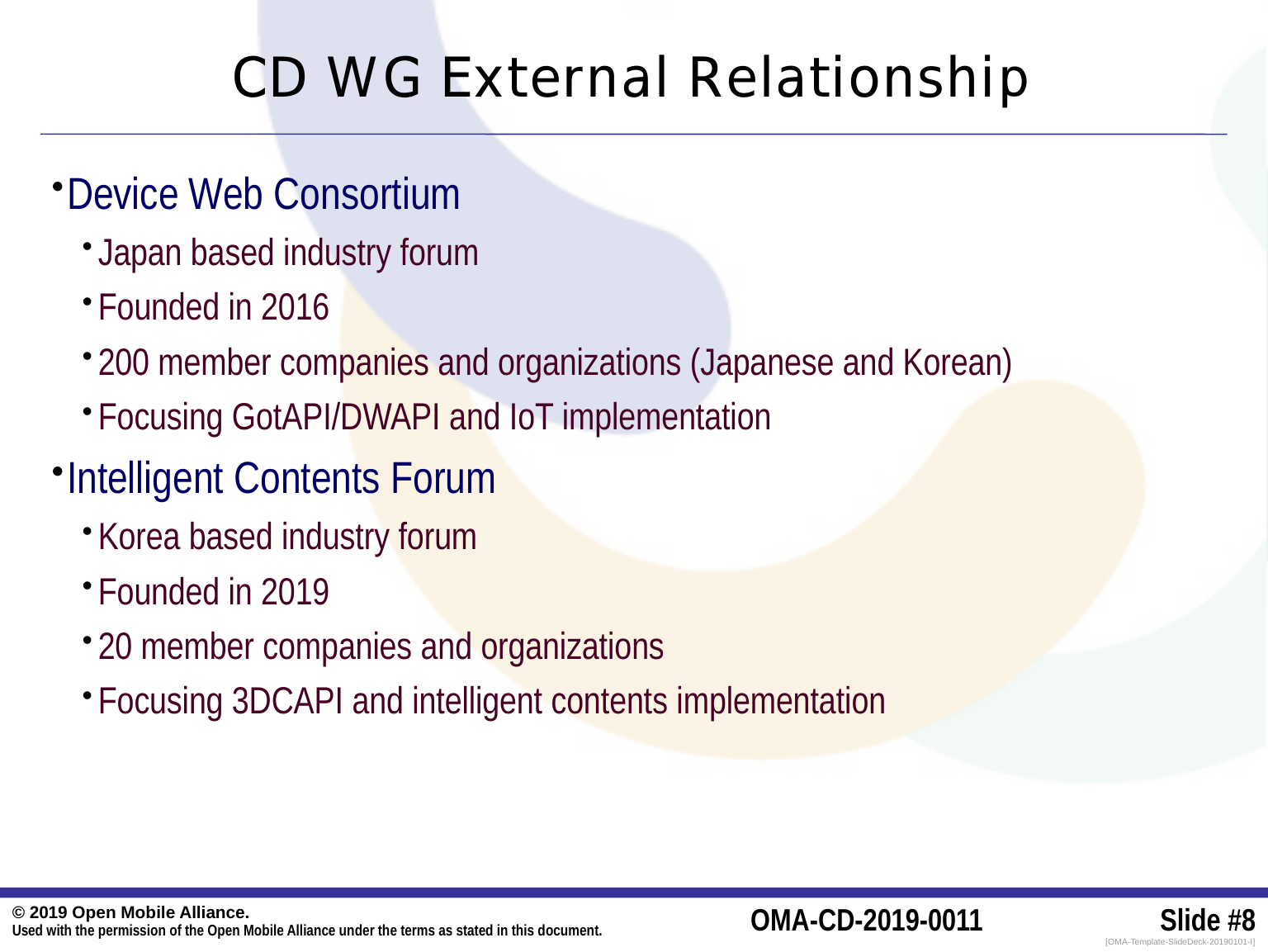

# CD WG External Relationship
Device Web Consortium
Japan based industry forum
Founded in 2016
200 member companies and organizations (Japanese and Korean)
Focusing GotAPI/DWAPI and IoT implementation
Intelligent Contents Forum
Korea based industry forum
Founded in 2019
20 member companies and organizations
Focusing 3DCAPI and intelligent contents implementation